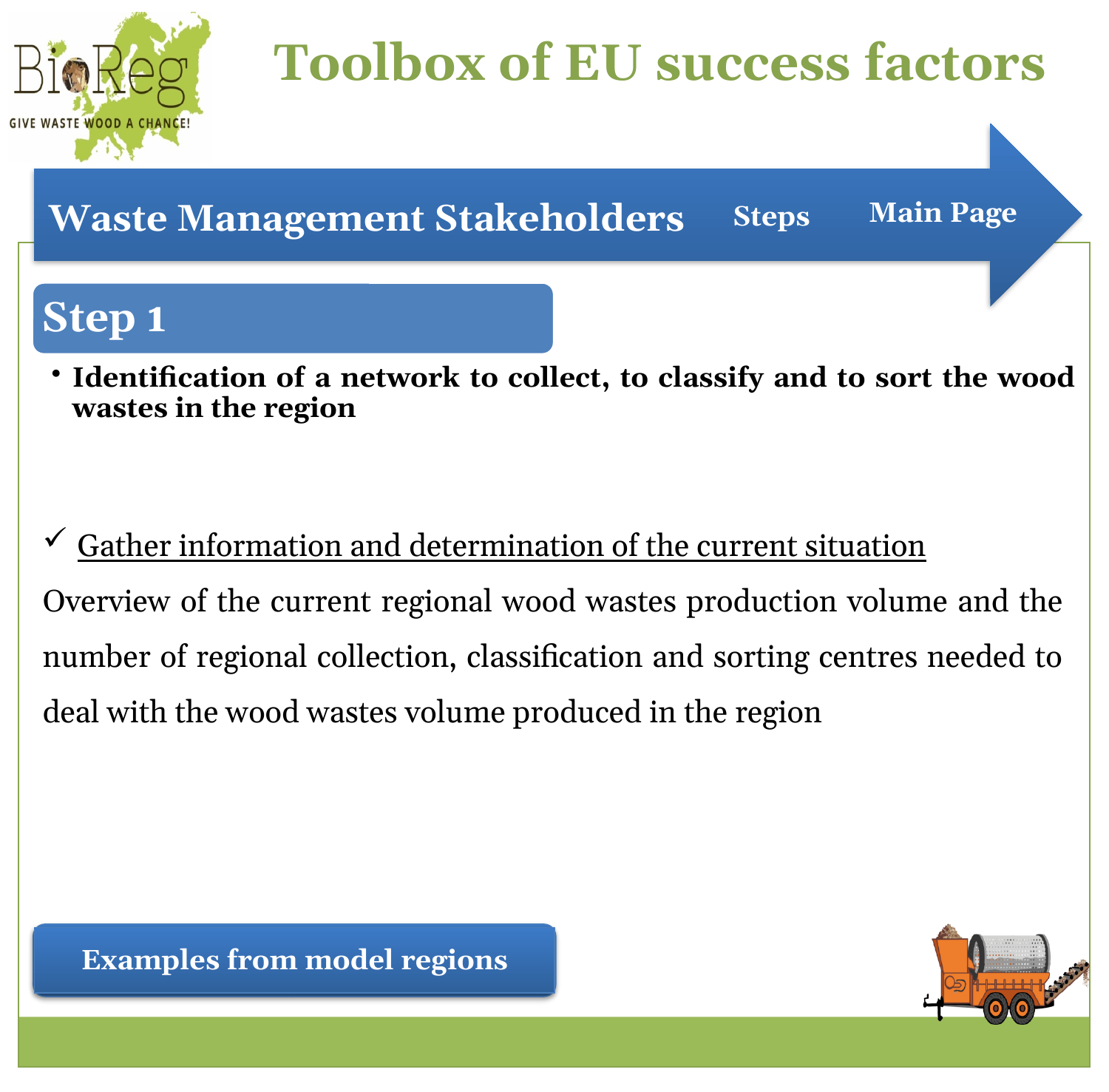

Waste Management Stakeholders

Main Page

Steps

Step 1

Identification of a network to collect, to classify and to sort the wood wastes in the region
Gather information and determination of the current situation
Overview of the current regional wood wastes production volume and the number of regional collection, classification and sorting centres needed to deal with the wood wastes volume produced in the region

Examples from model regions